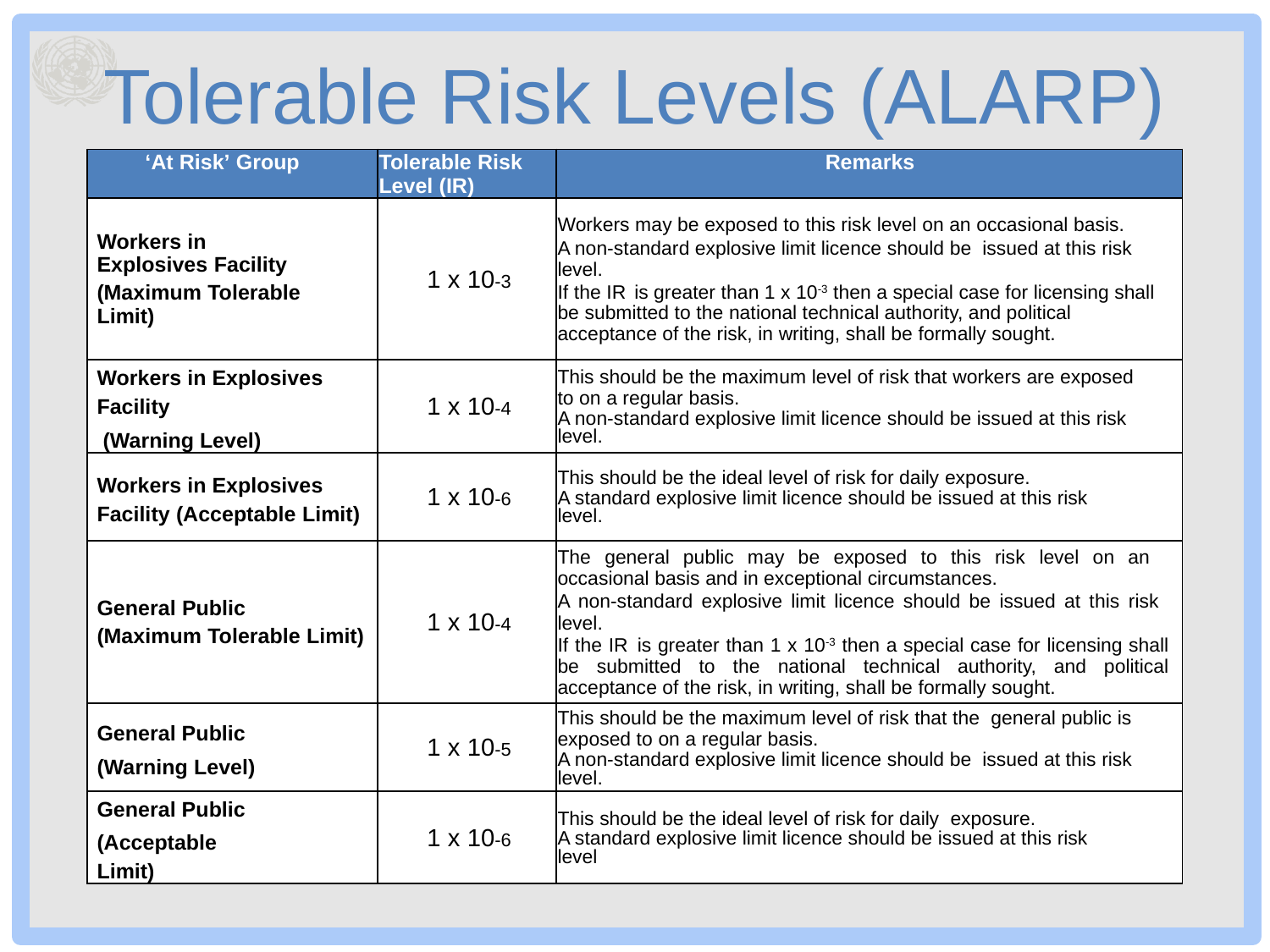

# Tolerable Risk Levels (ALARP)
| ‘At Risk’ Group | Tolerable Risk Level (IR) | Remarks |
| --- | --- | --- |
| Workers in Explosives Facility (Maximum Tolerable Limit) | 1 x 10-3 | Workers may be exposed to this risk level on an occasional basis. A non-standard explosive limit licence should be issued at this risk level. If the IR is greater than 1 x 10-3 then a special case for licensing shall be submitted to the national technical authority, and political acceptance of the risk, in writing, shall be formally sought. |
| Workers in Explosives Facility (Warning Level) | 1 x 10-4 | This should be the maximum level of risk that workers are exposed to on a regular basis. A non-standard explosive limit licence should be issued at this risk level. |
| Workers in Explosives Facility (Acceptable Limit) | 1 x 10-6 | This should be the ideal level of risk for daily exposure. A standard explosive limit licence should be issued at this risk level. |
| General Public (Maximum Tolerable Limit) | 1 x 10-4 | The general public may be exposed to this risk level on an occasional basis and in exceptional circumstances. A non-standard explosive limit licence should be issued at this risk level. If the IR is greater than 1 x 10-3 then a special case for licensing shall be submitted to the national technical authority, and political acceptance of the risk, in writing, shall be formally sought. |
| General Public (Warning Level) | 1 x 10-5 | This should be the maximum level of risk that the general public is exposed to on a regular basis. A non-standard explosive limit licence should be issued at this risk level. |
| General Public (Acceptable Limit) | 1 x 10-6 | This should be the ideal level of risk for daily exposure. A standard explosive limit licence should be issued at this risk level |